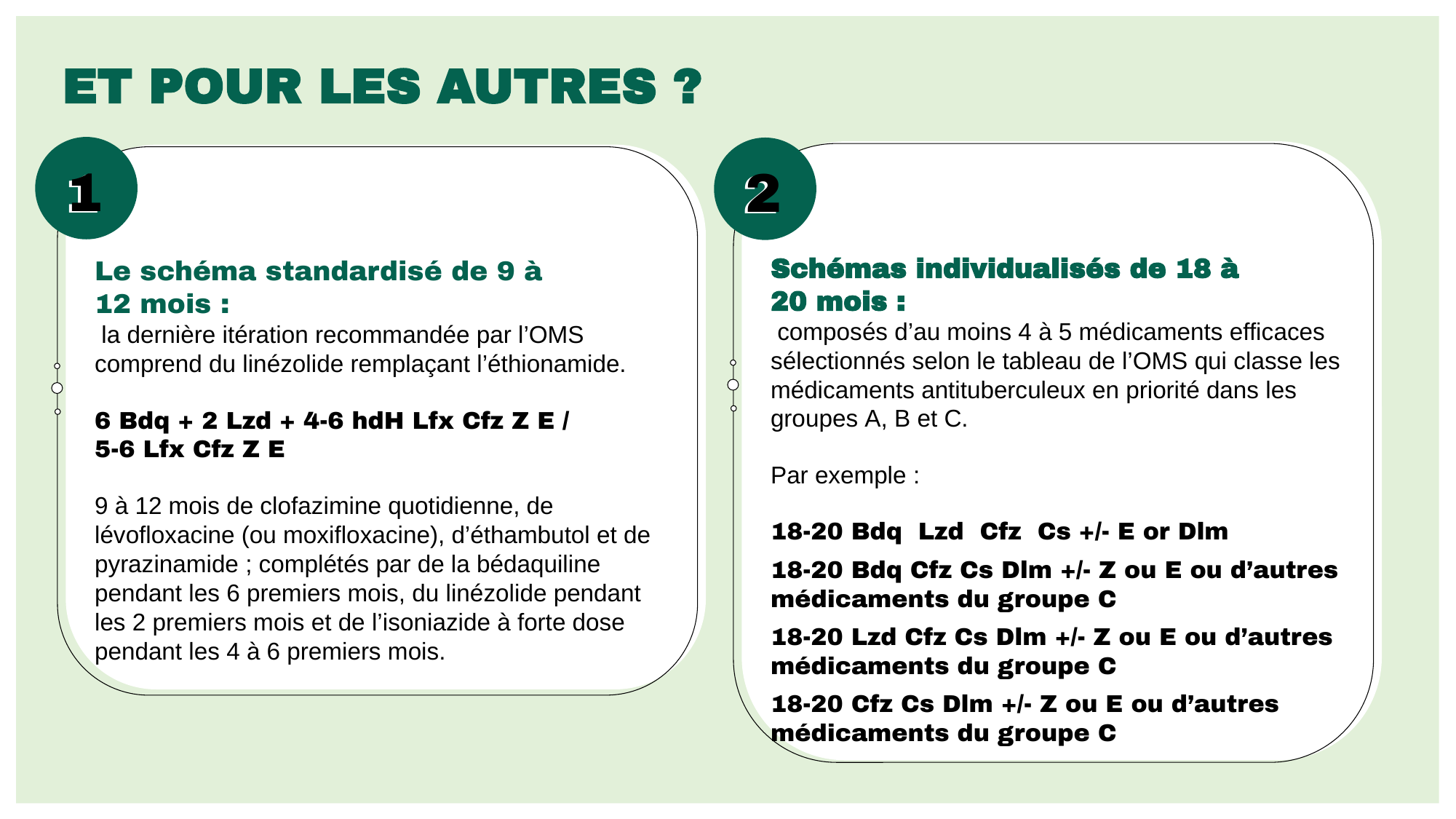

ET POUR LES AUTRES ?

1
1

2
2

Schémas individualisés de 18 à 20 mois :
 composés d’au moins 4 à 5 médicaments efficaces sélectionnés selon le tableau de l’OMS qui classe les médicaments antituberculeux en priorité dans les groupes A, B et C.
Par exemple :
18-20 Bdq  Lzd  Cfz  Cs +/- E or Dlm
18-20 Bdq Cfz Cs Dlm +/- Z ou E ou d’autres médicaments du groupe C
18-20 Lzd Cfz Cs Dlm +/- Z ou E ou d’autres médicaments du groupe C
18-20 Cfz Cs Dlm +/- Z ou E ou d’autres médicaments du groupe C
Le schéma standardisé de 9 à 12 mois :
 la dernière itération recommandée par l’OMS comprend du linézolide remplaçant l’éthionamide.
6 Bdq + 2 Lzd + 4-6 hdH Lfx Cfz Z E /
5-6 Lfx Cfz Z E
9 à 12 mois de clofazimine quotidienne, de lévofloxacine (ou moxifloxacine), d’éthambutol et de pyrazinamide ; complétés par de la bédaquiline pendant les 6 premiers mois, du linézolide pendant les 2 premiers mois et de l’isoniazide à forte dose pendant les 4 à 6 premiers mois.